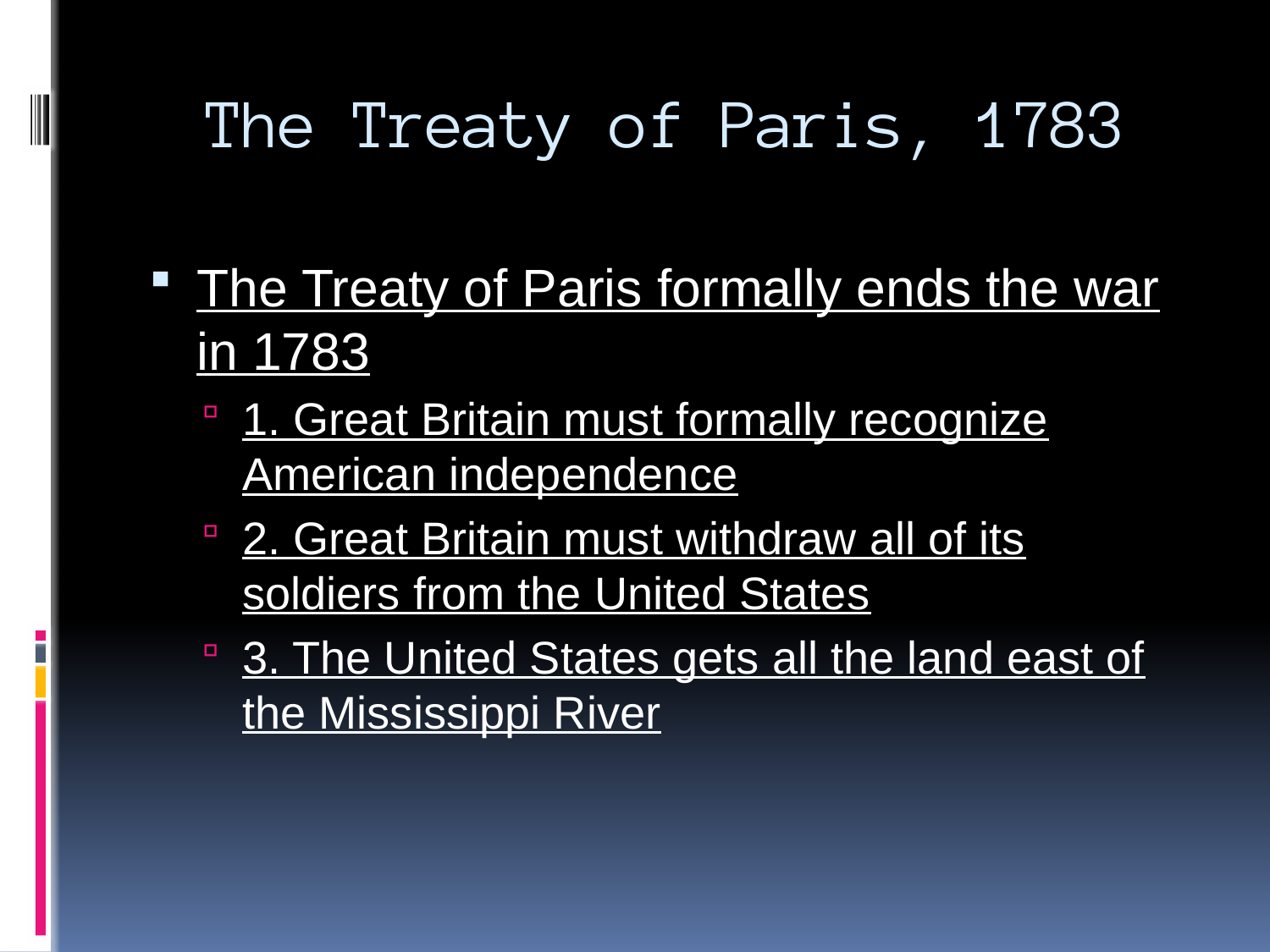

# The Treaty of Paris, 1783
The Treaty of Paris formally ends the war in 1783
1. Great Britain must formally recognize American independence
2. Great Britain must withdraw all of its soldiers from the United States
3. The United States gets all the land east of the Mississippi River